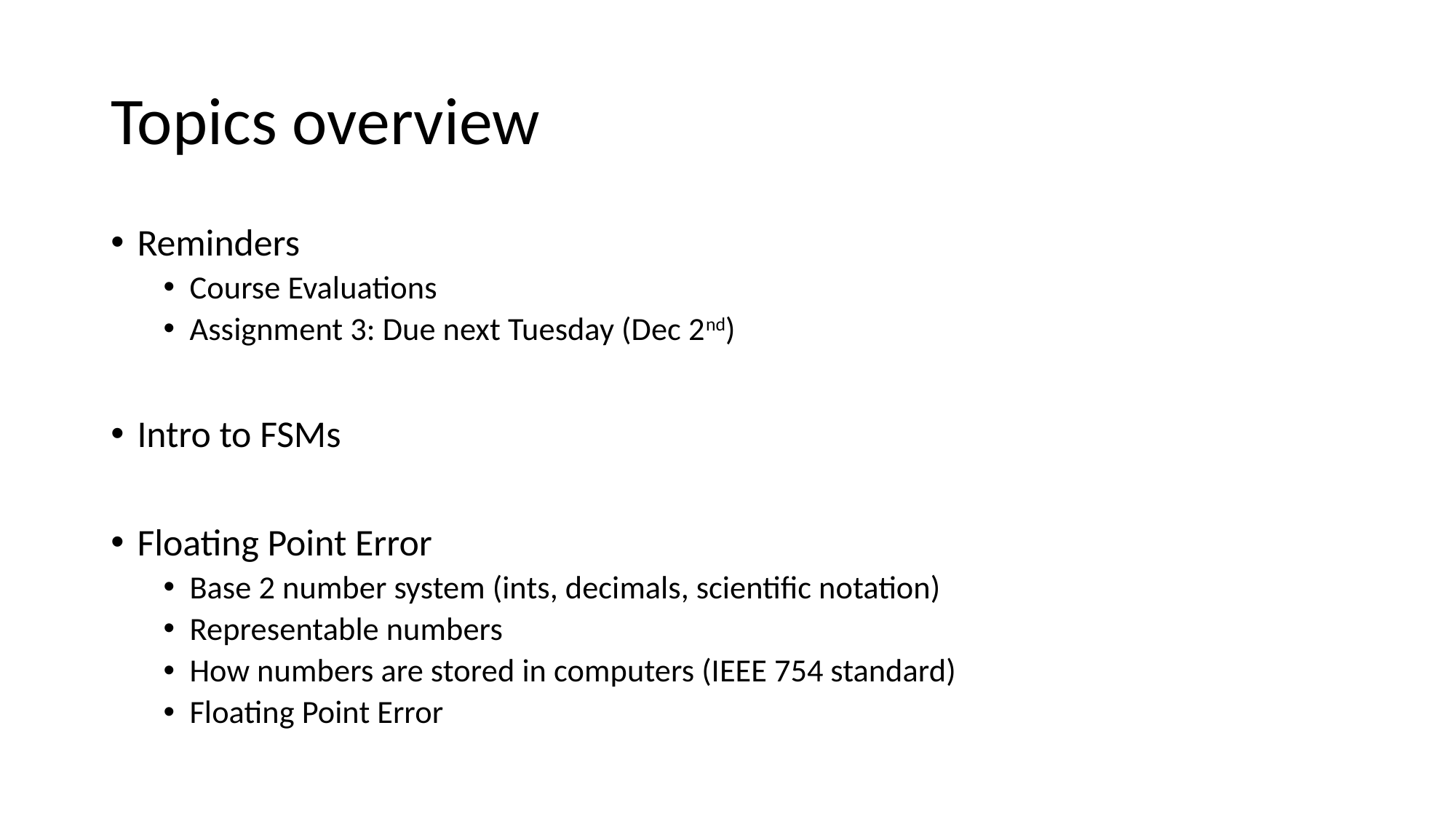

# Topics overview
Reminders
Course Evaluations
Assignment 3: Due next Tuesday (Dec 2nd)

Intro to FSMs

Floating Point Error
Base 2 number system (ints, decimals, scientific notation)
Representable numbers
How numbers are stored in computers (IEEE 754 standard)
Floating Point Error